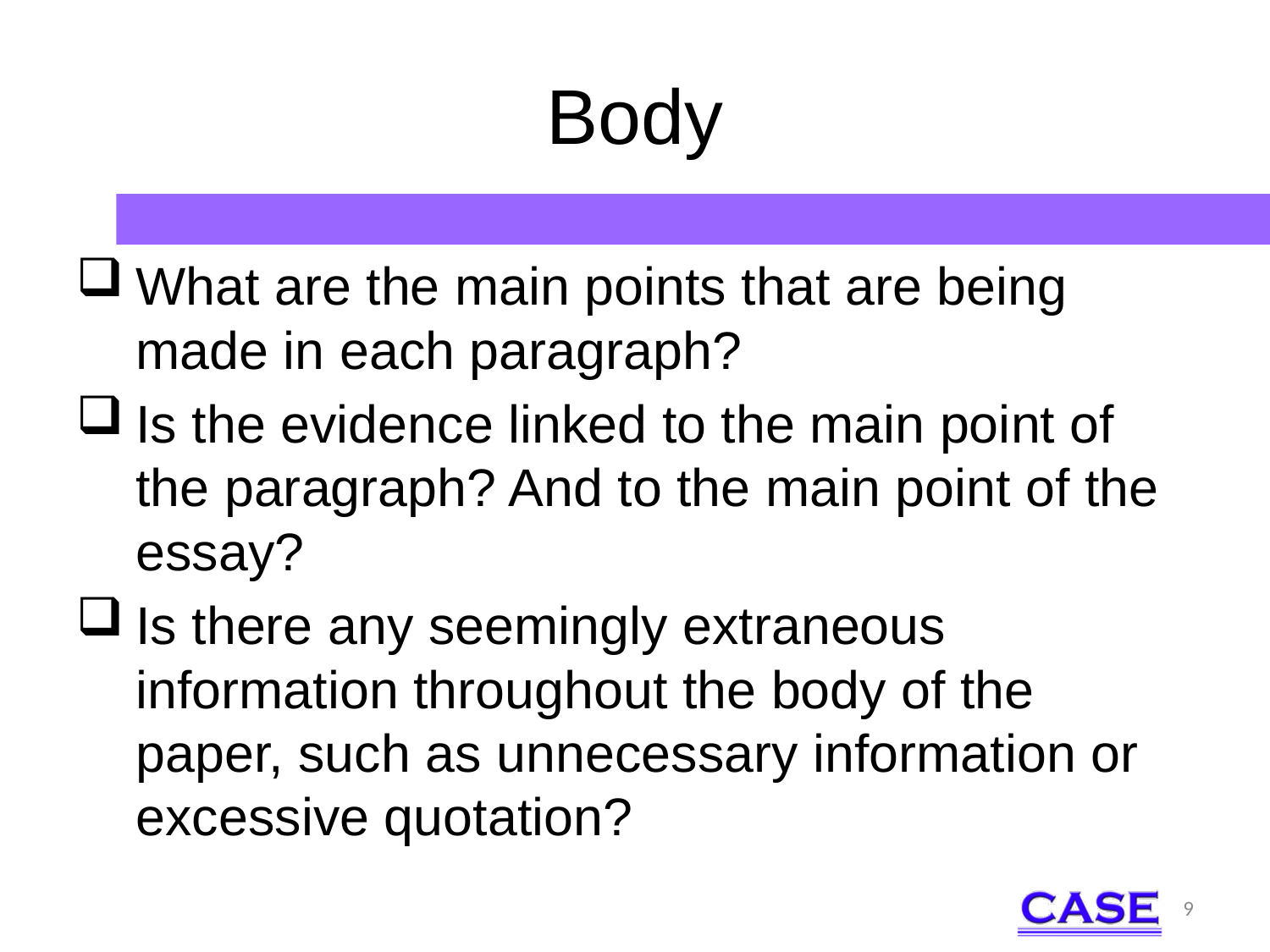

# Body
What are the main points that are being made in each paragraph?
Is the evidence linked to the main point of the paragraph? And to the main point of the essay?
Is there any seemingly extraneous information throughout the body of the paper, such as unnecessary information or excessive quotation?

9